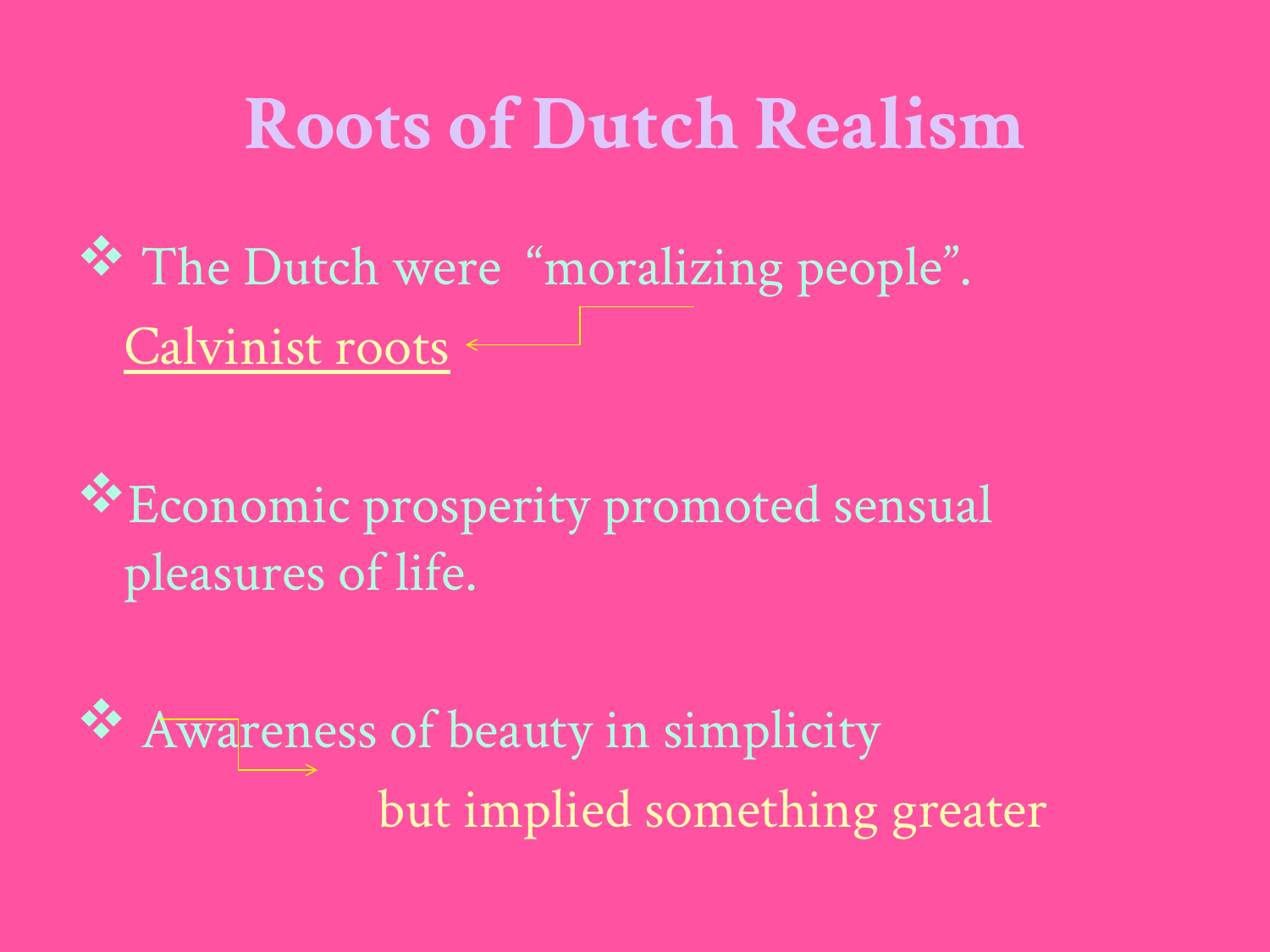

# Roots of Dutch Realism
 The Dutch were  “moralizing people”.
	Calvinist roots

Economic prosperity promoted sensual pleasures of life.

 Awareness of beauty in simplicity
 			but implied something greater